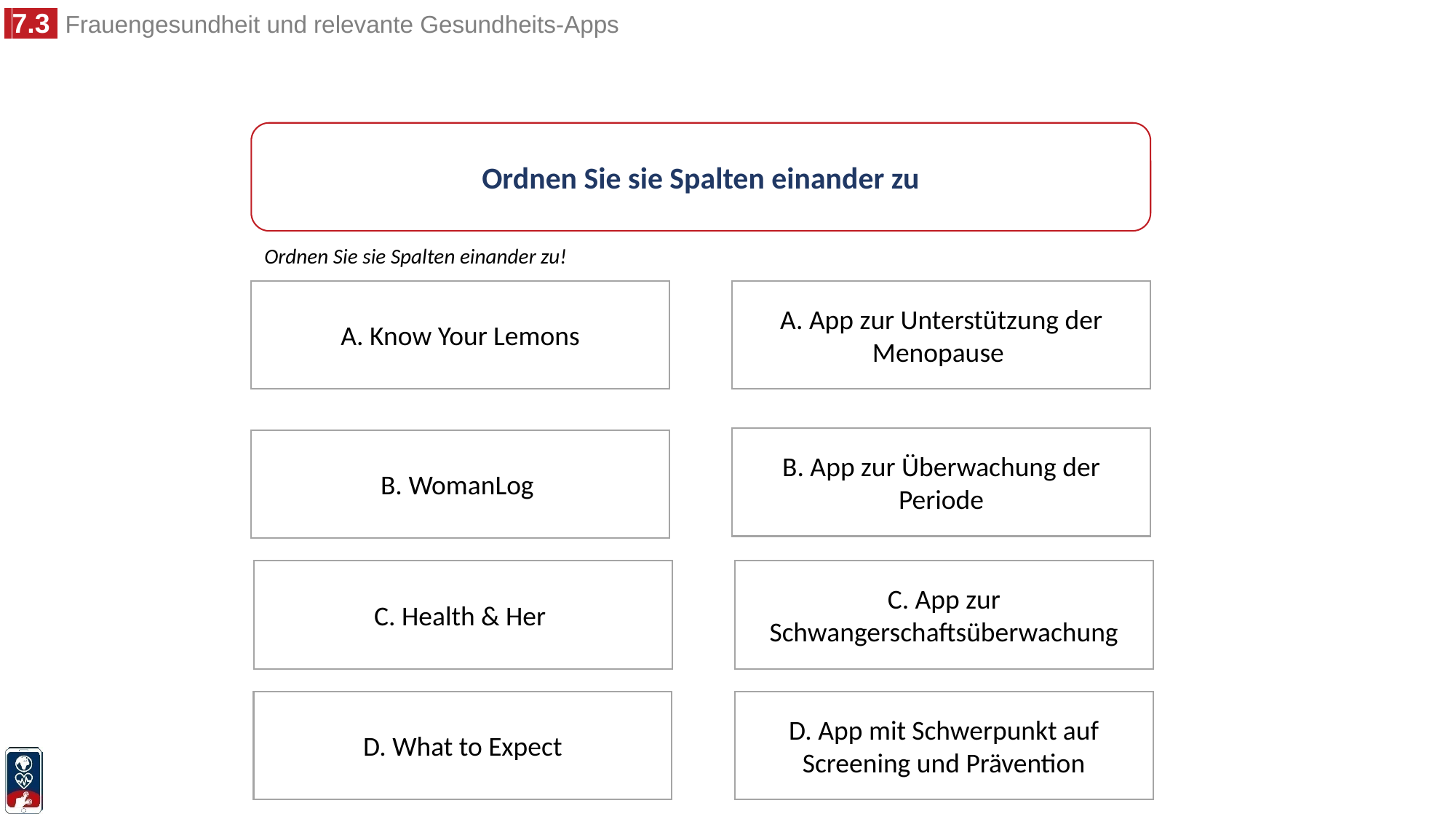

Ordnen Sie sie Spalten einander zu
Ordnen Sie sie Spalten einander zu!
A. App zur Unterstützung der Menopause
A. Know Your Lemons
B. App zur Überwachung der Periode
B. WomanLog
C. App zur Schwangerschaftsüberwachung
C. Health & Her
D. What to Expect
D. App mit Schwerpunkt auf Screening und Prävention